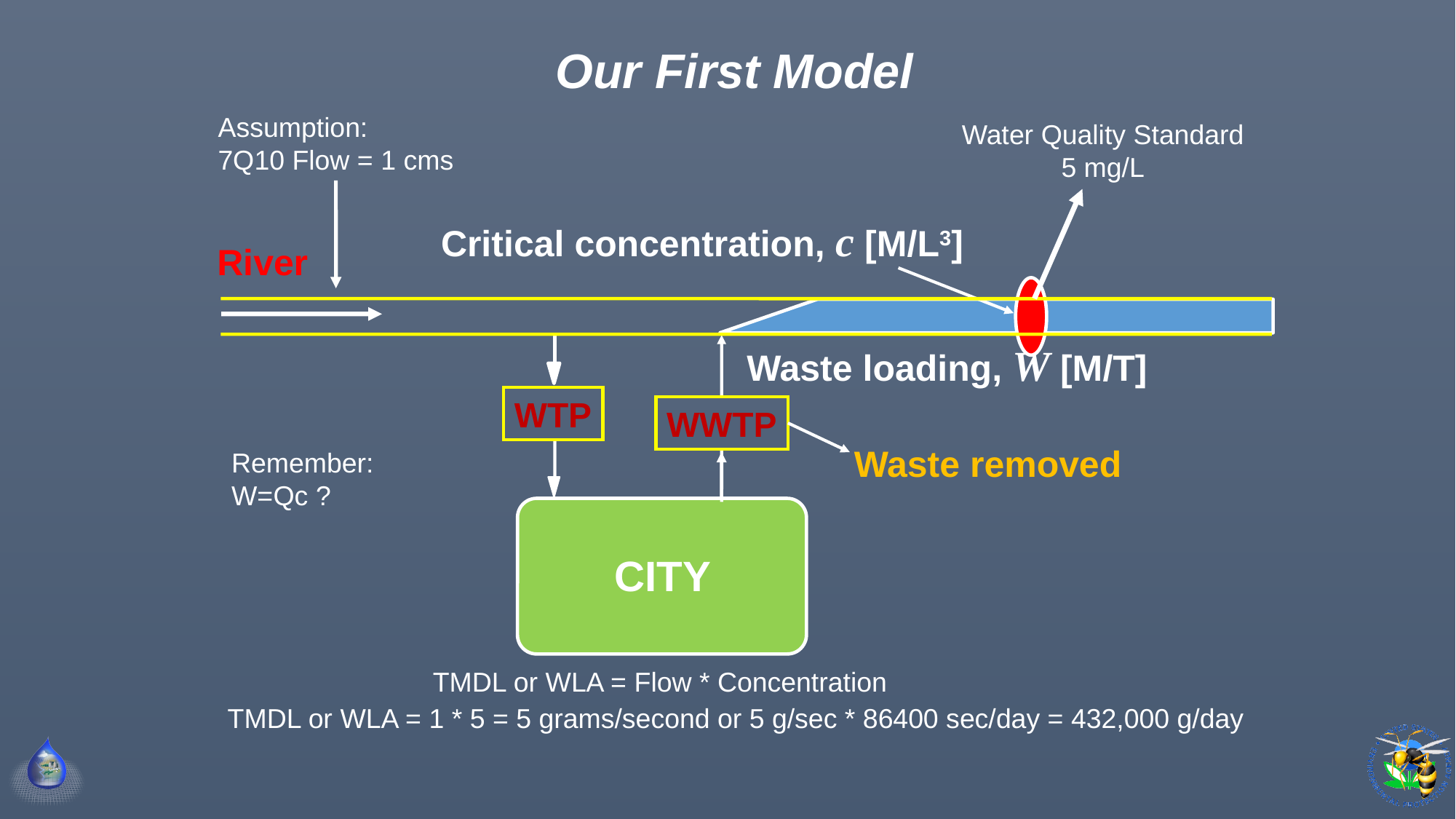

Our First Model
Assumption:
7Q10 Flow = 1 cms
Water Quality Standard
5 mg/L
Critical concentration, c [M/L3]

River

Waste loading, W [M/T]

WTP

WWTP

Waste removed
Remember:
W=Qc ?

CITY

TMDL or WLA = Flow * Concentration
TMDL or WLA = 1 * 5 = 5 grams/second or 5 g/sec * 86400 sec/day = 432,000 g/day